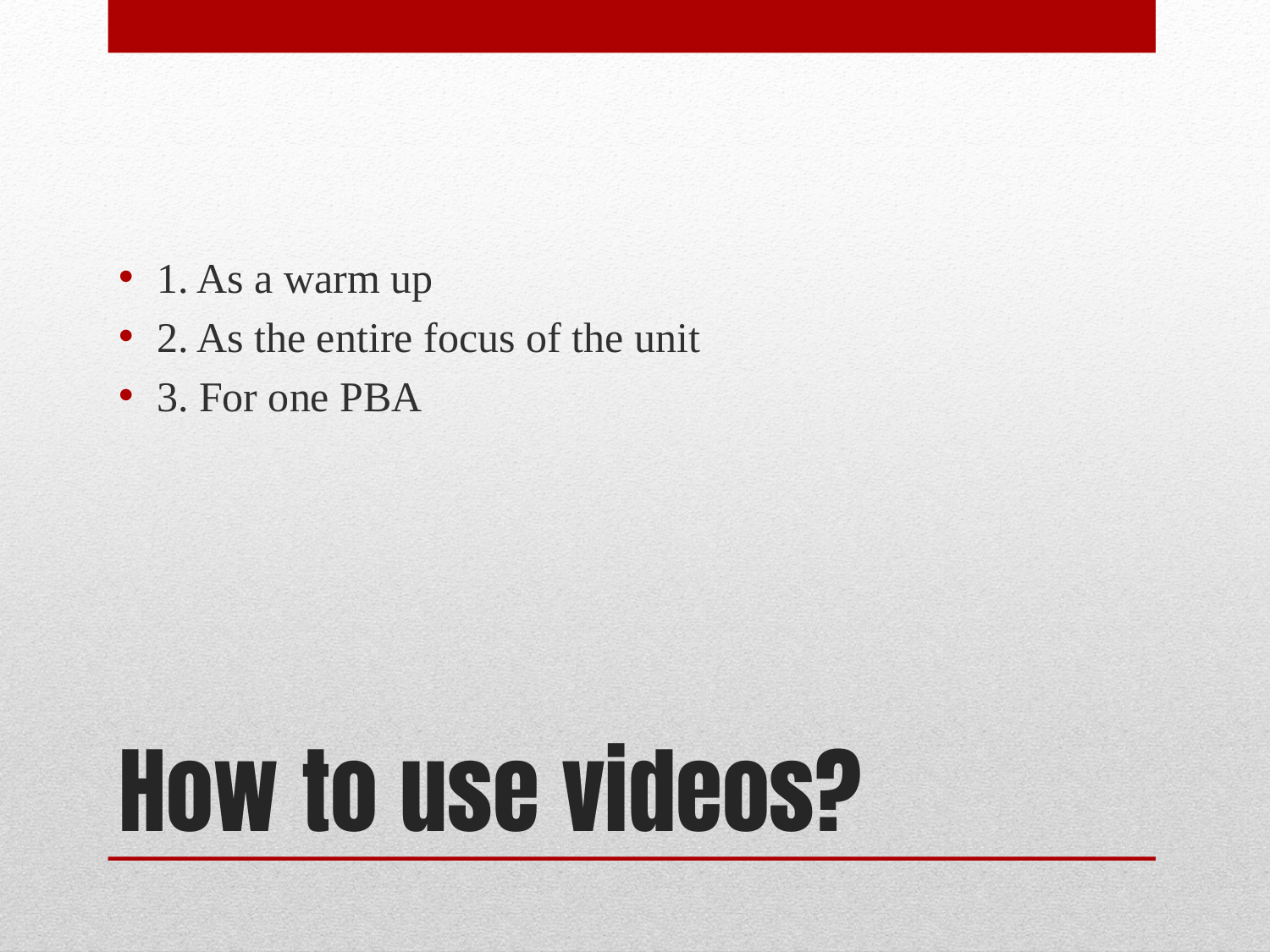

1. As a warm up
2. As the entire focus of the unit
3. For one PBA

# How to use videos?